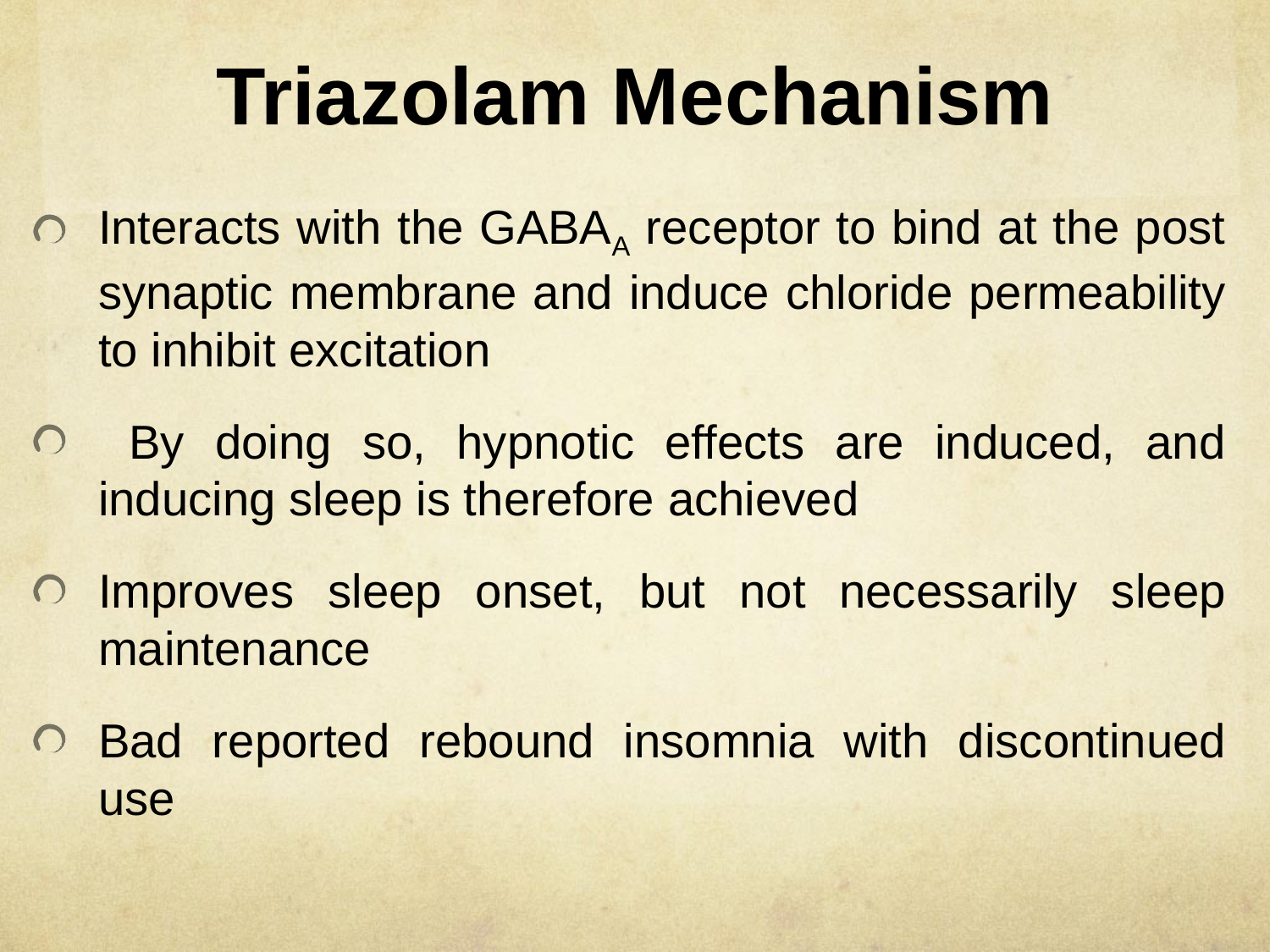

# Triazolam Mechanism
Interacts with the GABAA receptor to bind at the post synaptic membrane and induce chloride permeability to inhibit excitation
 By doing so, hypnotic effects are induced, and inducing sleep is therefore achieved
Improves sleep onset, but not necessarily sleep maintenance
Bad reported rebound insomnia with discontinued use